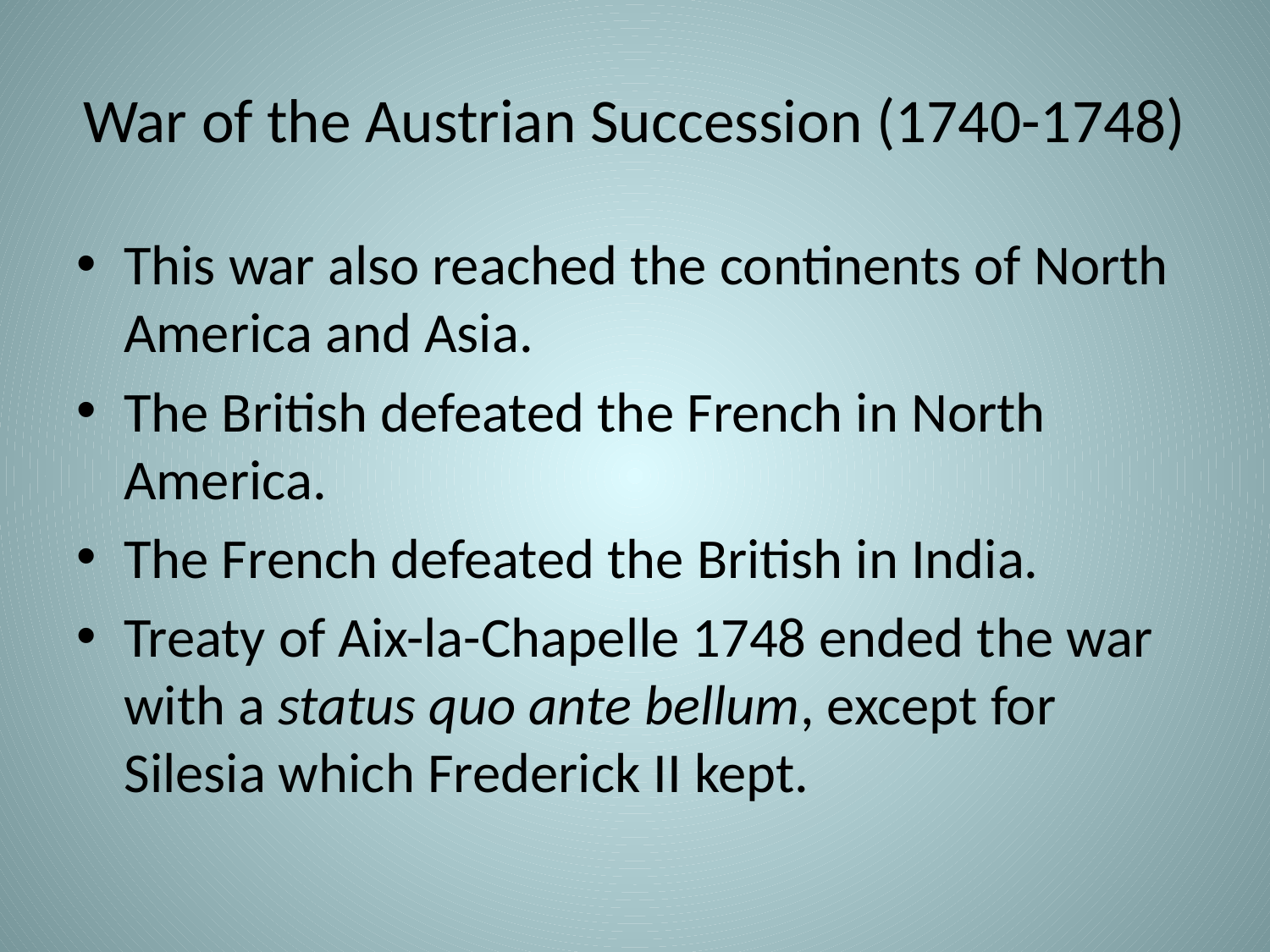

# War of the Austrian Succession (1740-1748)
This war also reached the continents of North America and Asia.
The British defeated the French in North America.
The French defeated the British in India.
Treaty of Aix-la-Chapelle 1748 ended the war with a status quo ante bellum, except for Silesia which Frederick II kept.